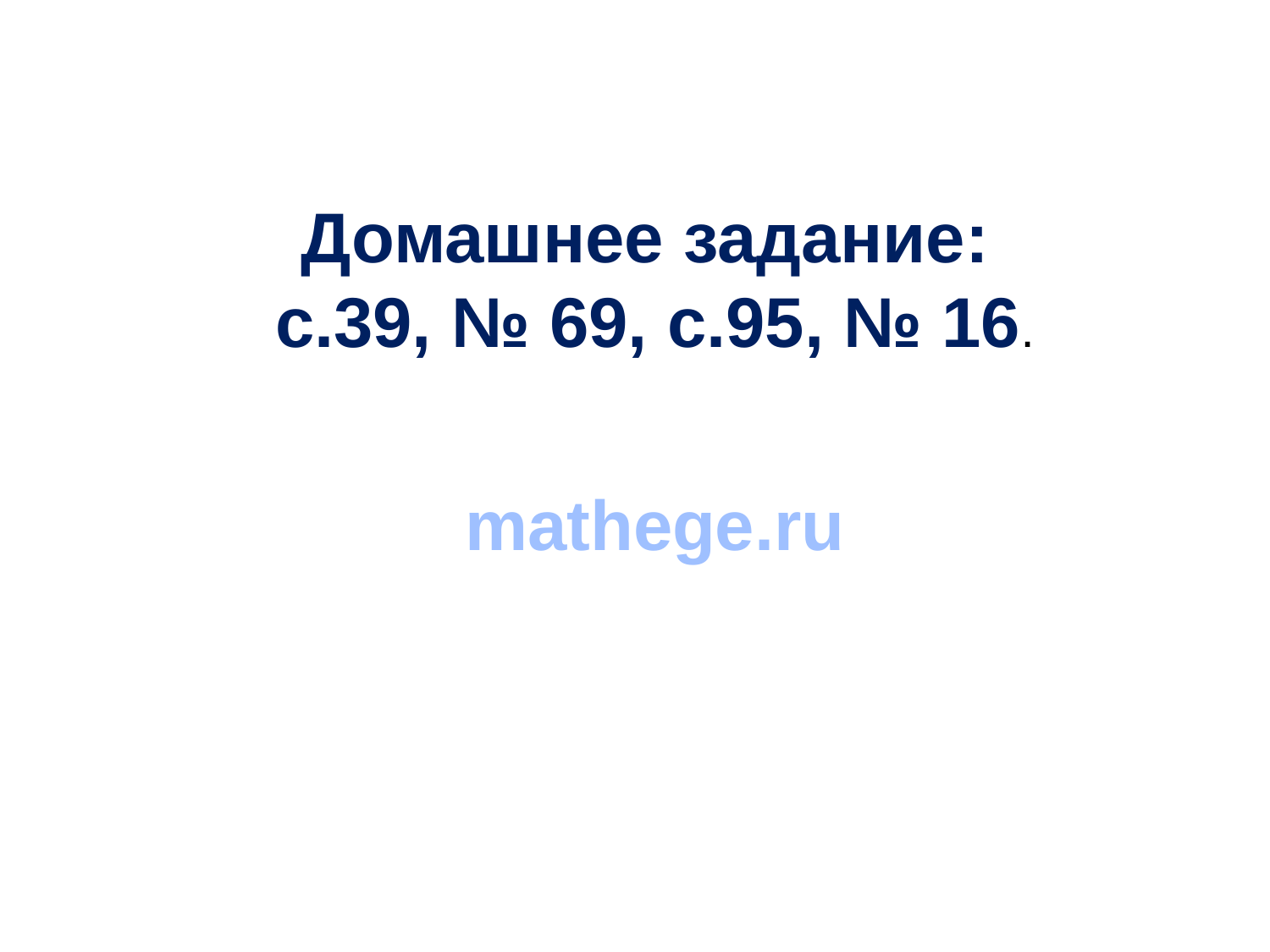

Домашнее задание:
с.39, № 69, с.95, № 16.

mathege.ru